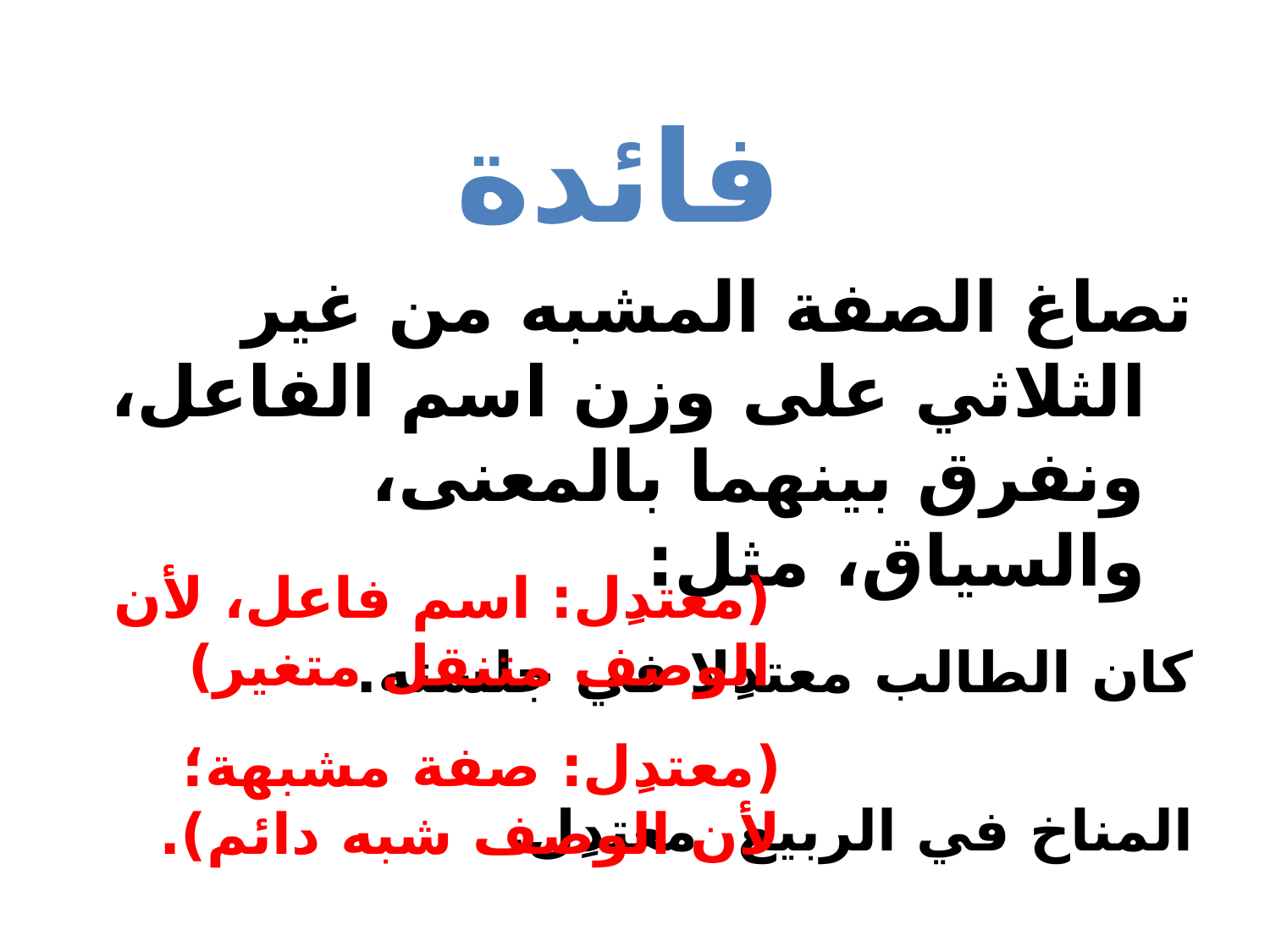

فائدة
تصاغ الصفة المشبه من غير الثلاثي على وزن اسم الفاعل، ونفرق بينهما بالمعنى، والسياق، مثل:

كان الطالب معتدِلا في جلسته.

المناخ في الربيع  معتدِل.
(معتدِل: اسم فاعل، لأن الوصف متنقل متغير)
(معتدِل: صفة مشبهة؛ لأن الوصف شبه دائم).